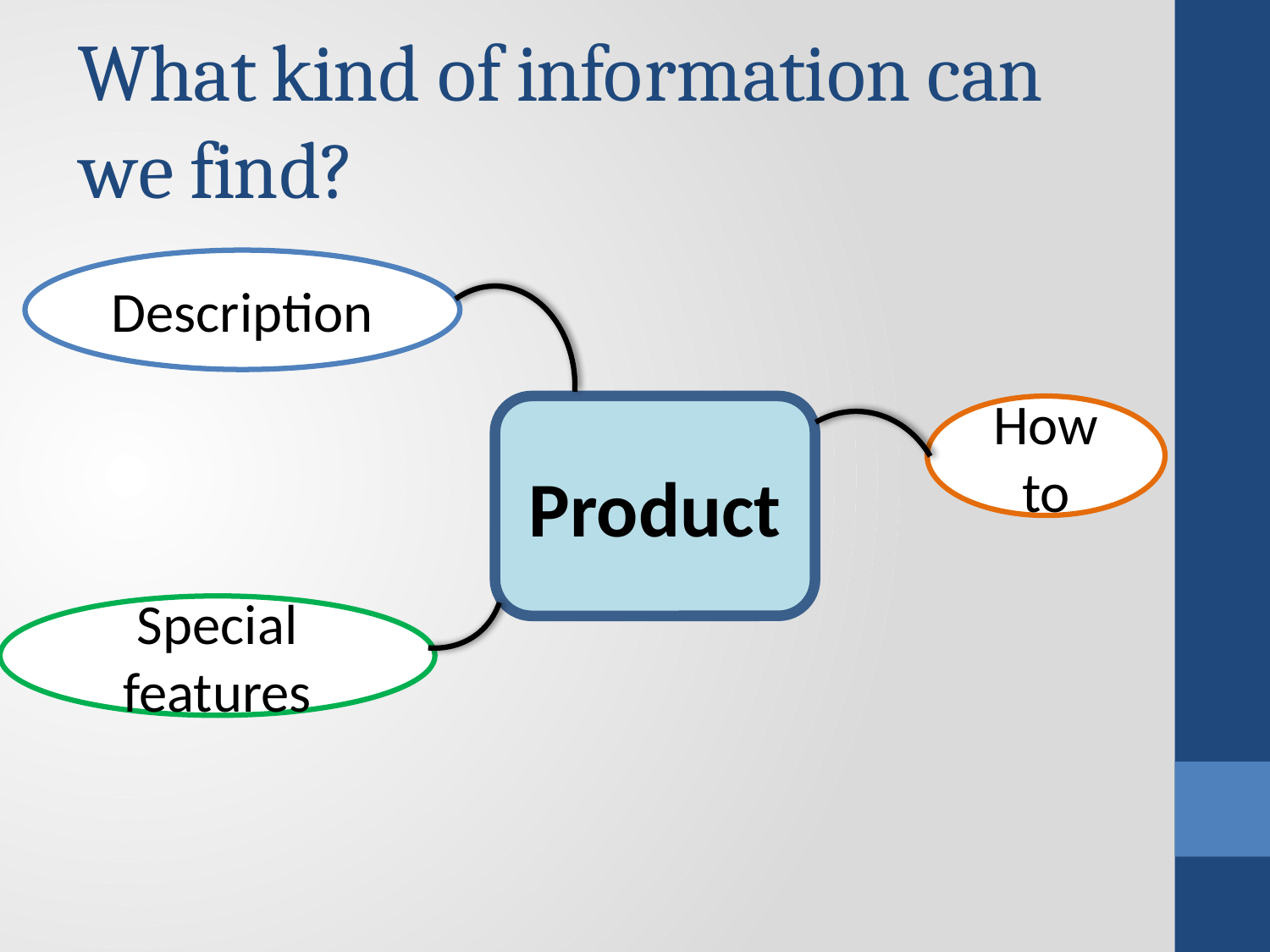

# What kind of information can we find?

Description

Product
How to

Special features